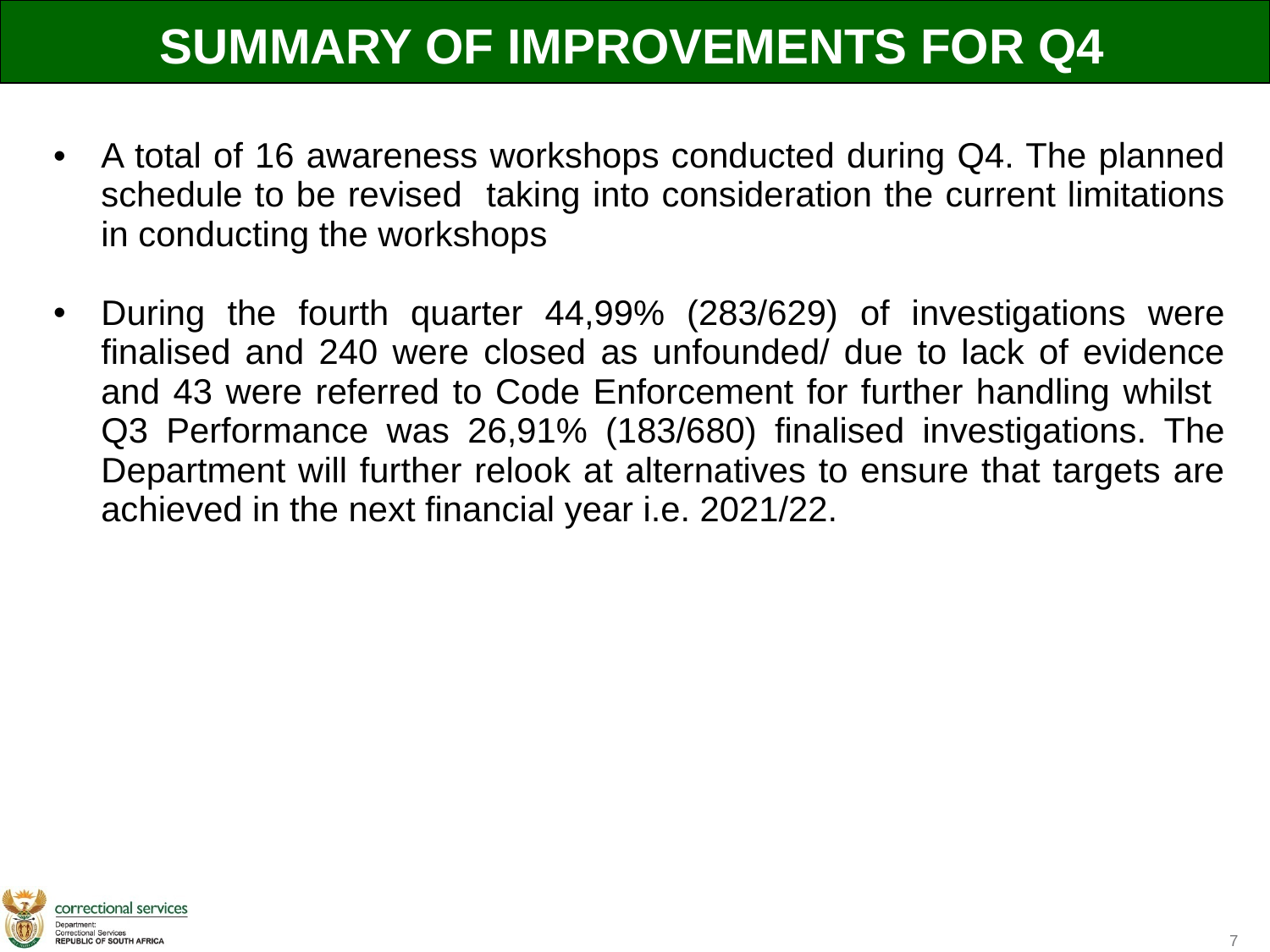

SUMMARY OF IMPROVEMENTS FOR Q4
# SUMMARY OF IMPROVEMENTS FOR Q2
| e A total of 16 awareness workshops conducted during Q4. The planned schedule to be revised taking into consideration the current limitations in conducting the workshops During the fourth quarter 44,99% (283/629) of investigations were finalised and 240 were closed as unfounded/ due to lack of evidence and 43 were referred to Code Enforcement for further handling whilst Q3 Performance was 26,91% (183/680) finalised investigations. The Department will further relook at alternatives to ensure that targets are achieved in the next financial year i.e. 2021/22. |
| --- |